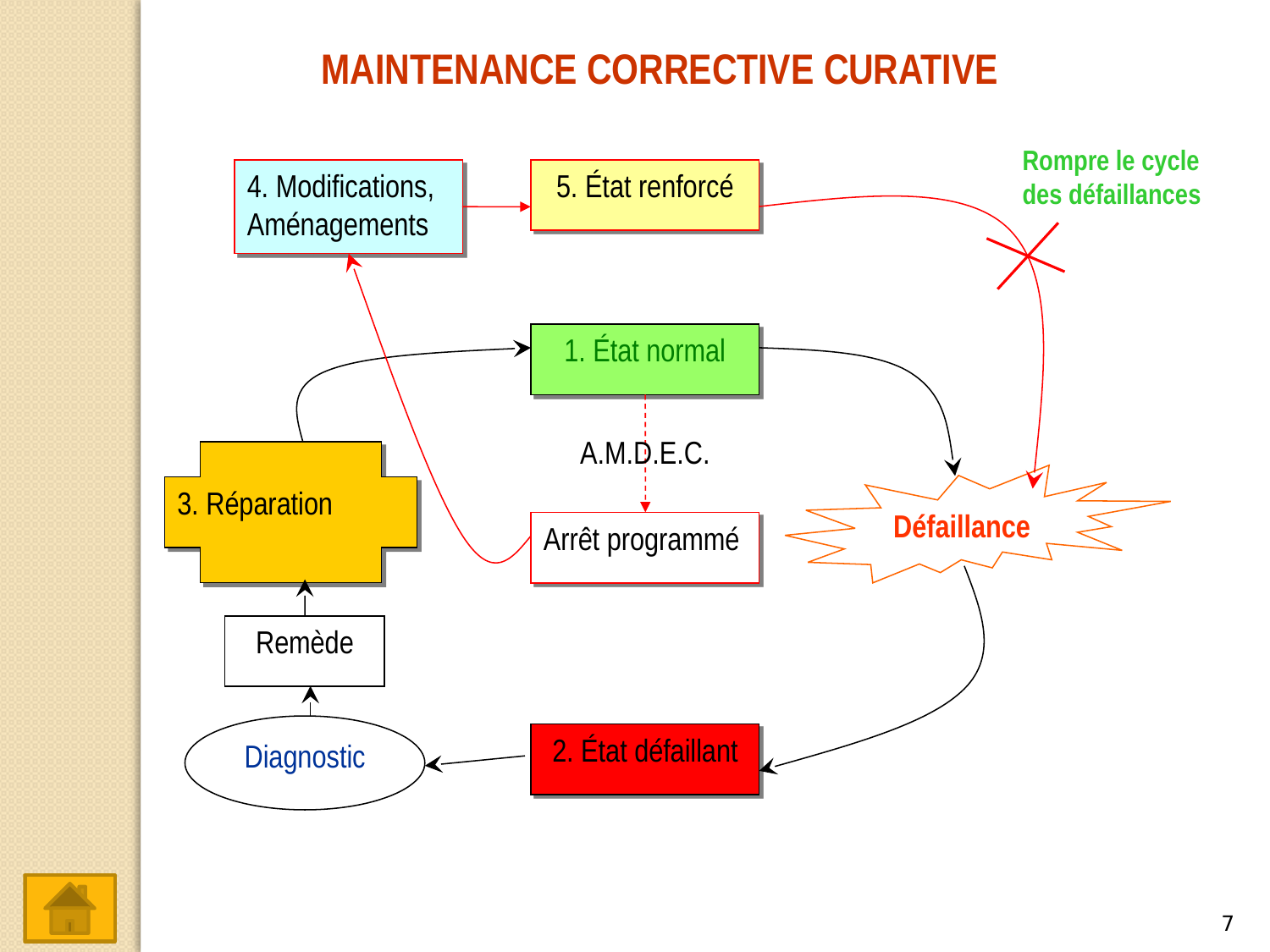

MAINTENANCE CORRECTIVE CURATIVE
Rompre le cycle des défaillances
4. Modifications,
Aménagements
5. État renforcé

1. État normal

A.M.D.E.C.
3. Réparation
Défaillance
Arrêt programmé

Remède

Diagnostic
2. État défaillant

7